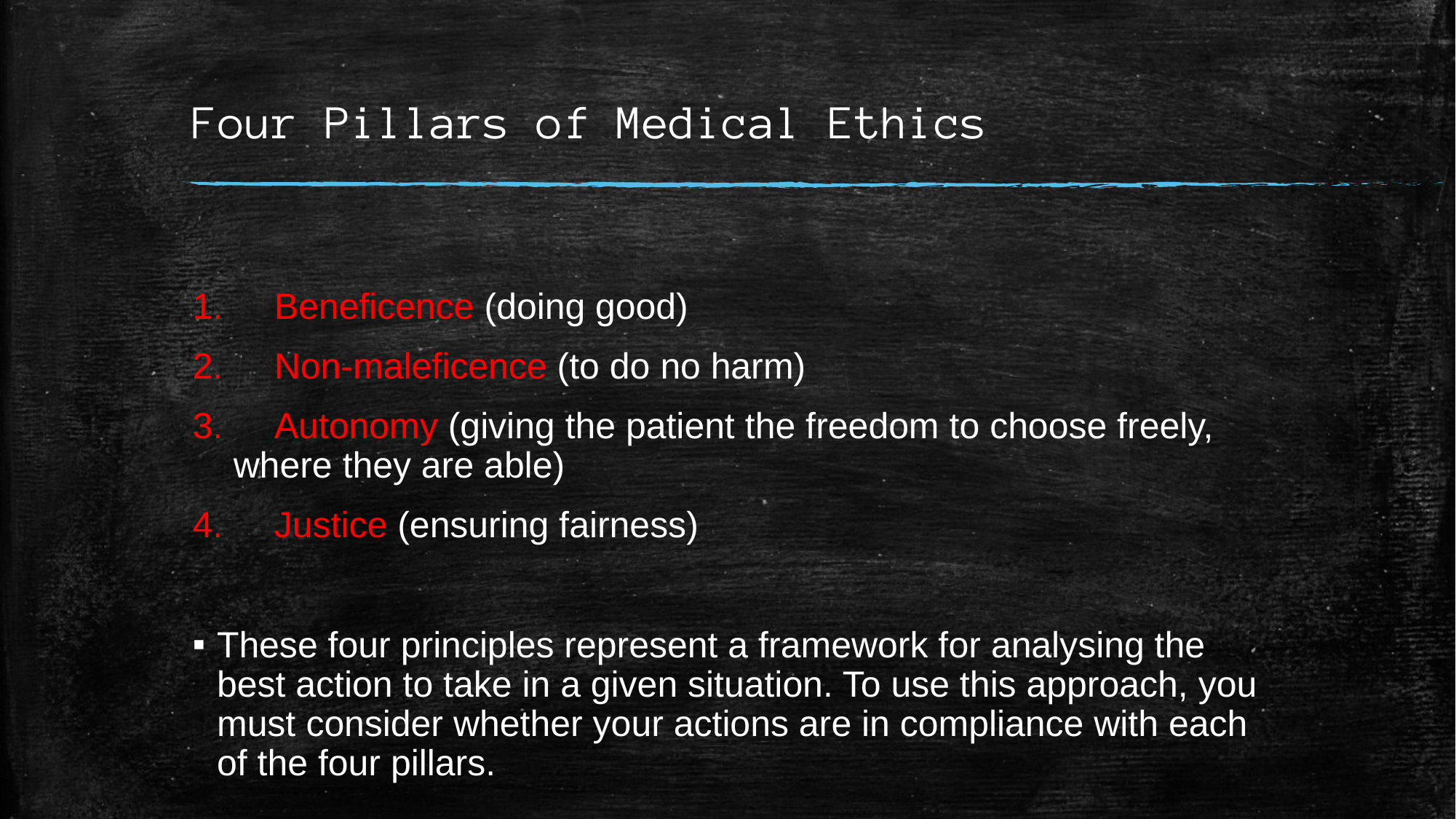

# Four Pillars of Medical Ethics

    Beneficence (doing good)
    Non-maleficence (to do no harm)
    Autonomy (giving the patient the freedom to choose freely, where they are able)
    Justice (ensuring fairness)

These four principles represent a framework for analysing the best action to take in a given situation. To use this approach, you must consider whether your actions are in compliance with each of the four pillars.